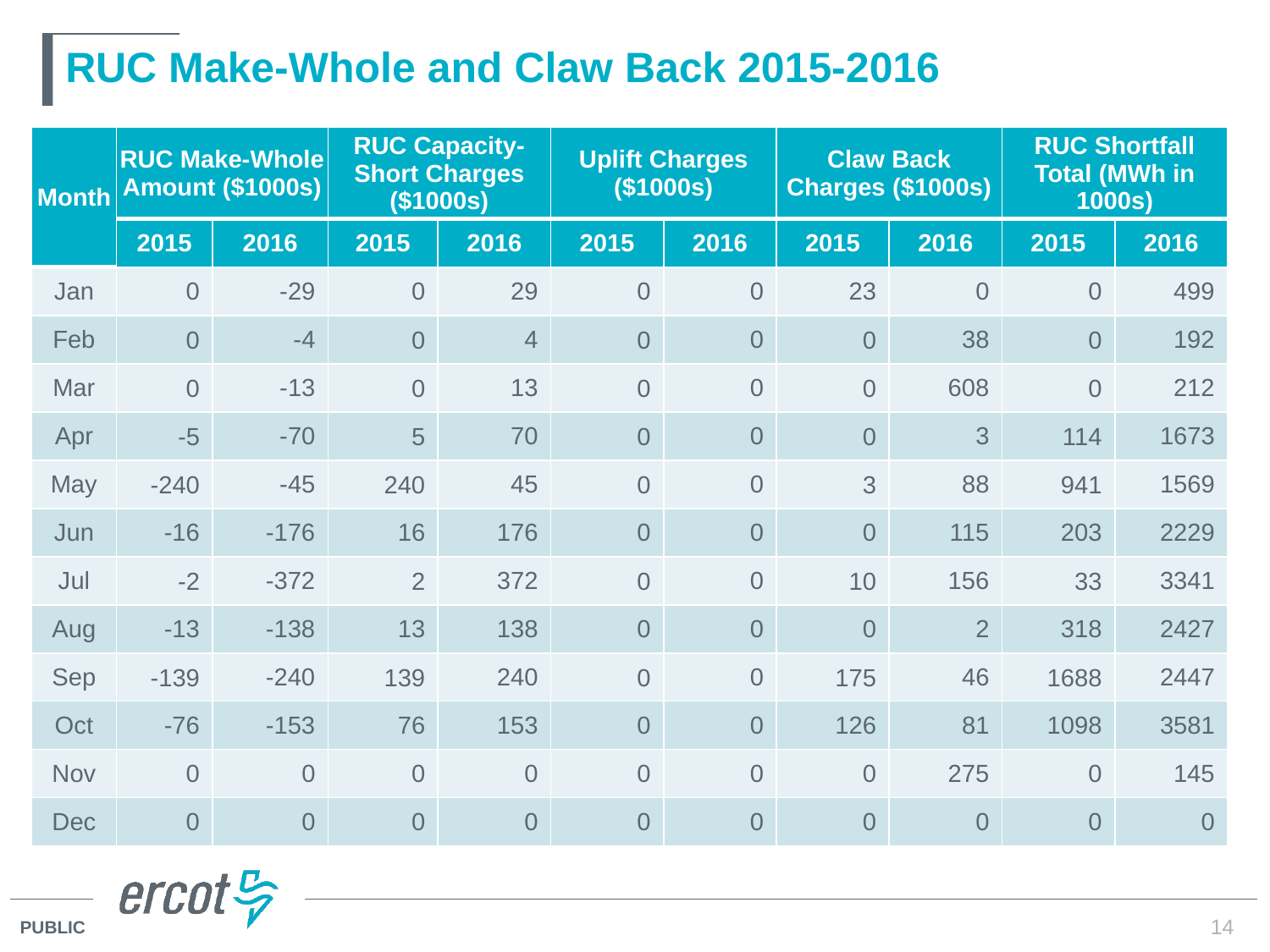

# RUC Make-Whole and Claw Back 2015-2016
| Month | RUC Make-Whole Amount ($1000s) |  | RUC Capacity-Short Charges ($1000s) |  | Uplift Charges ($1000s) |  | Claw Back Charges ($1000s) |  | RUC Shortfall Total (MWh in 1000s) |  |
| --- | --- | --- | --- | --- | --- | --- | --- | --- | --- | --- |
|  | 2015 | 2016 | 2015 | 2016 | 2015 | 2016 | 2015 | 2016 | 2015 | 2016 |
| Jan | 0 | -29 | 0 | 29 | 0 | 0 | 23 | 0 | 0 | 499 |
| Feb | 0 | -4 | 0 | 4 | 0 | 0 | 0 | 38 | 0 | 192 |
| Mar | 0 | -13 | 0 | 13 | 0 | 0 | 0 | 608 | 0 | 212 |
| Apr | -5 | -70 | 5 | 70 | 0 | 0 | 0 | 3 | 114 | 1673 |
| May | -240 | -45 | 240 | 45 | 0 | 0 | 3 | 88 | 941 | 1569 |
| Jun | -16 | -176 | 16 | 176 | 0 | 0 | 0 | 115 | 203 | 2229 |
| Jul | -2 | -372 | 2 | 372 | 0 | 0 | 10 | 156 | 33 | 3341 |
| Aug | -13 | -138 | 13 | 138 | 0 | 0 | 0 | 2 | 318 | 2427 |
| Sep | -139 | -240 | 139 | 240 | 0 | 0 | 175 | 46 | 1688 | 2447 |
| Oct | -76 | -153 | 76 | 153 | 0 | 0 | 126 | 81 | 1098 | 3581 |
| Nov | 0 | 0 | 0 | 0 | 0 | 0 | 0 | 275 | 0 | 145 |
| Dec | 0 | 0 | 0 | 0 | 0 | 0 | 0 | 0 | 0 | 0 |
14